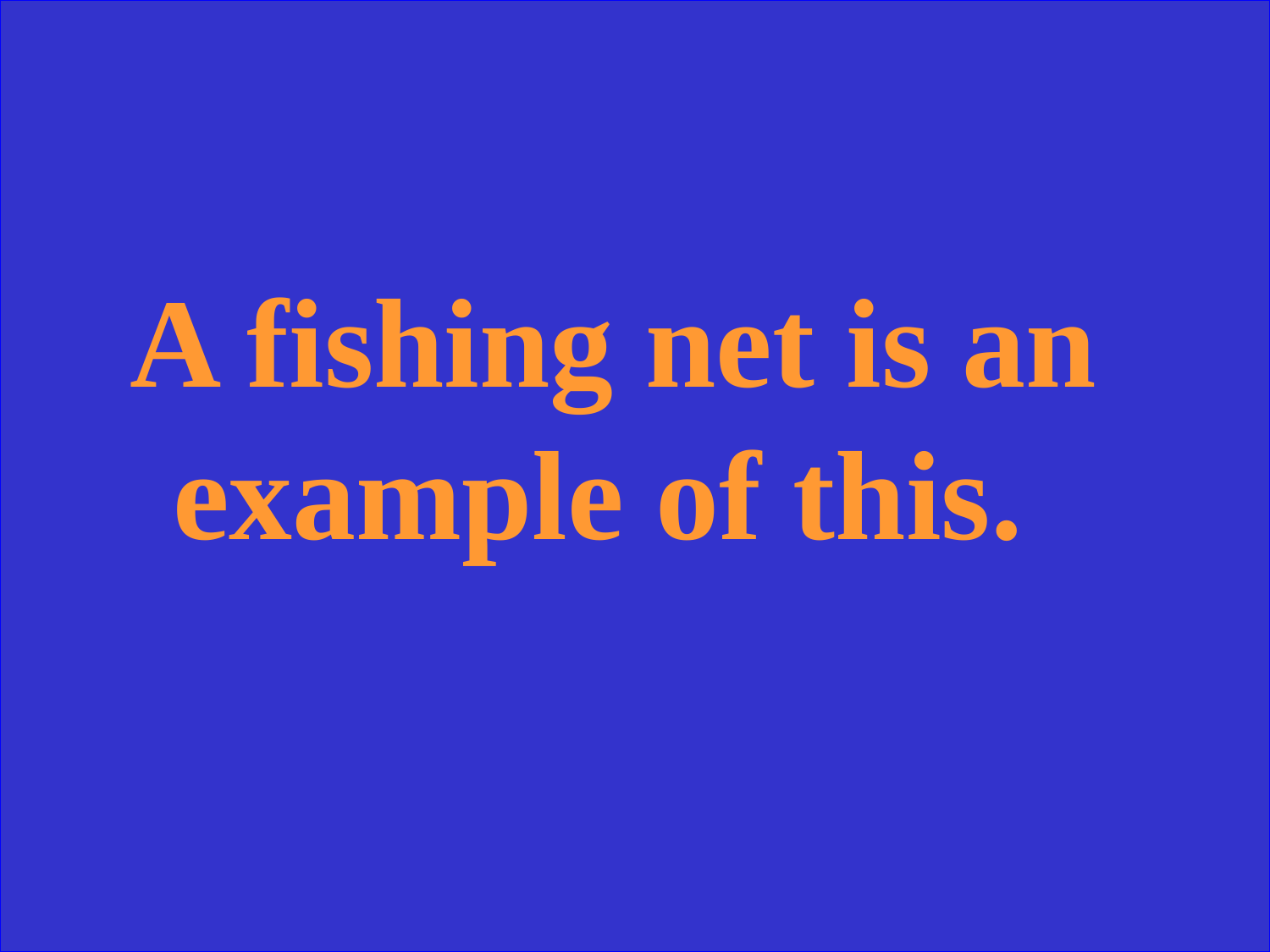

A fishing net is an example of this.